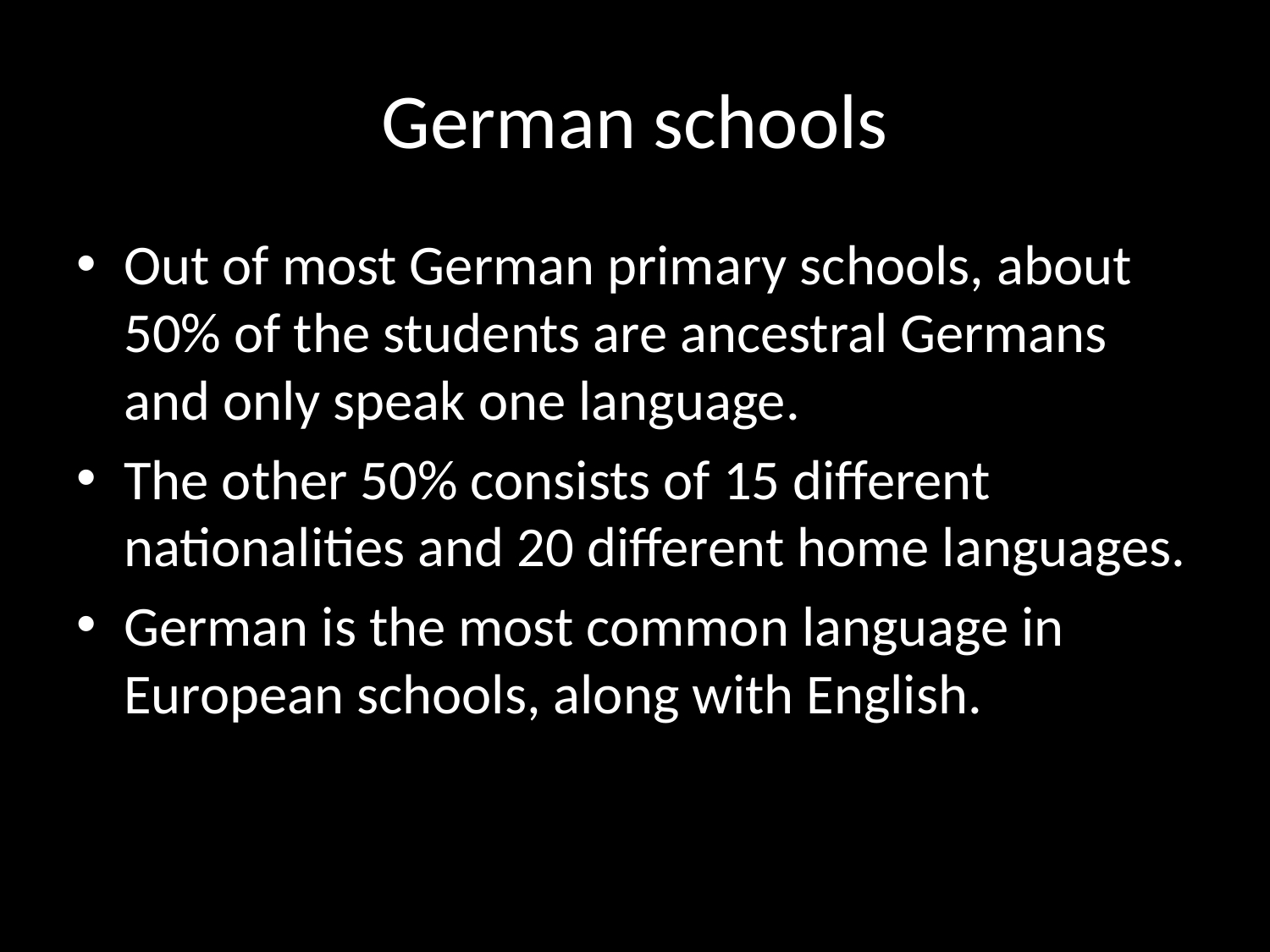

# German schools
Out of most German primary schools, about 50% of the students are ancestral Germans and only speak one language.
The other 50% consists of 15 different nationalities and 20 different home languages.
German is the most common language in European schools, along with English.